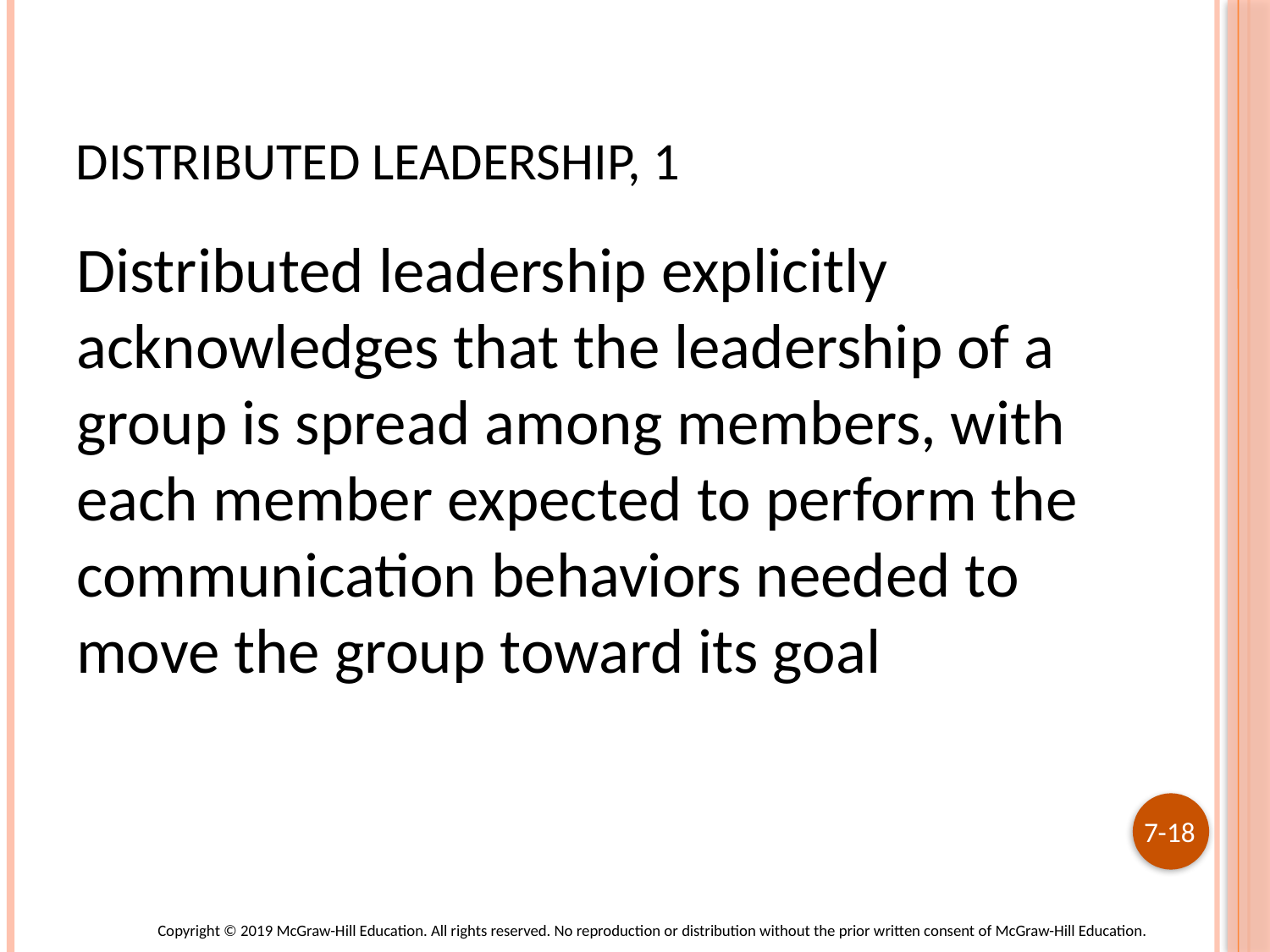

# Distributed Leadership, 1
Distributed leadership explicitly acknowledges that the leadership of a group is spread among members, with each member expected to perform the communication behaviors needed to move the group toward its goal